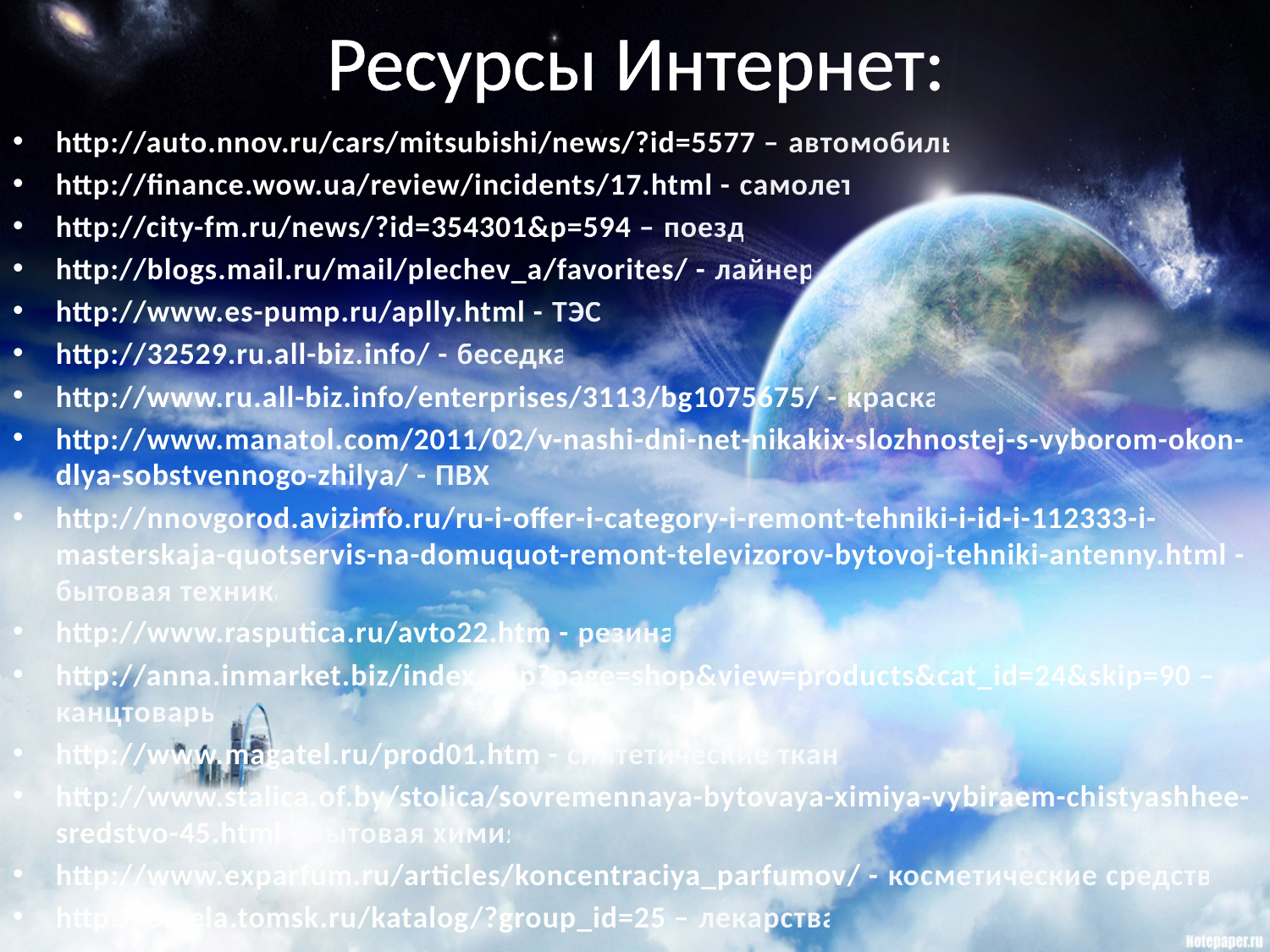

# Ресурсы Интернет:
http://auto.nnov.ru/cars/mitsubishi/news/?id=5577 – автомобиль
http://finance.wow.ua/review/incidents/17.html - самолет
http://city-fm.ru/news/?id=354301&p=594 – поезд
http://blogs.mail.ru/mail/plechev_a/favorites/ - лайнер
http://www.es-pump.ru/aplly.html - ТЭС
http://32529.ru.all-biz.info/ - беседка
http://www.ru.all-biz.info/enterprises/3113/bg1075675/ - краска
http://www.manatol.com/2011/02/v-nashi-dni-net-nikakix-slozhnostej-s-vyborom-okon-dlya-sobstvennogo-zhilya/ - ПВХ
http://nnovgorod.avizinfo.ru/ru-i-offer-i-category-i-remont-tehniki-i-id-i-112333-i-masterskaja-quotservis-na-domuquot-remont-televizorov-bytovoj-tehniki-antenny.html - бытовая техника
http://www.rasputica.ru/avto22.htm - резина
http://anna.inmarket.biz/index.php?page=shop&view=products&cat_id=24&skip=90 – канцтовары
http://www.magatel.ru/prod01.htm - синтетические ткани
http://www.stalica.of.by/stolica/sovremennaya-bytovaya-ximiya-vybiraem-chistyashhee-sredstvo-45.html - бытовая химия
http://www.exparfum.ru/articles/koncentraciya_parfumov/ - косметические средства
http://omela.tomsk.ru/katalog/?group_id=25 – лекарства